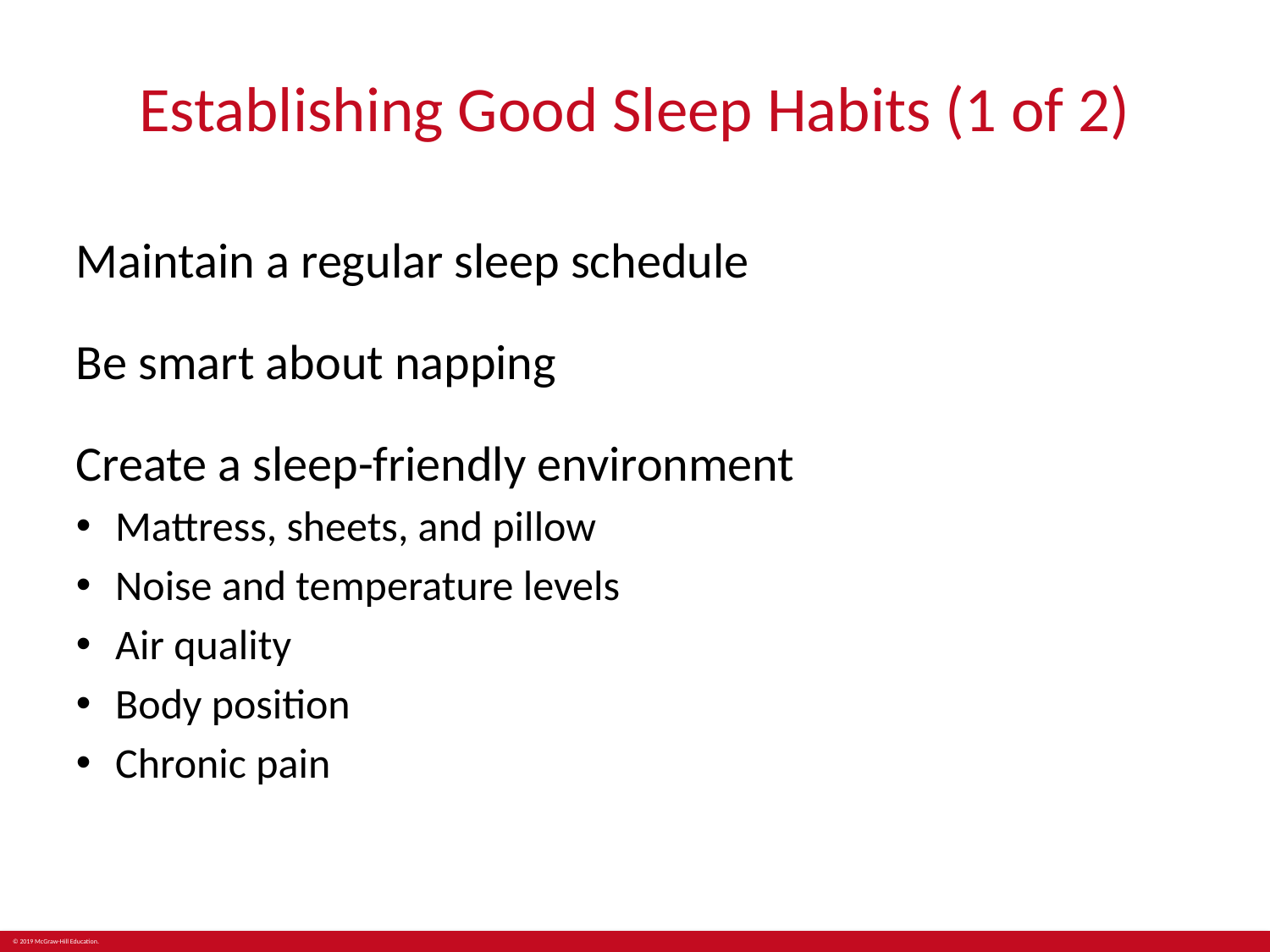

# Establishing Good Sleep Habits (1 of 2)
Maintain a regular sleep schedule
Be smart about napping
Create a sleep-friendly environment
Mattress, sheets, and pillow
Noise and temperature levels
Air quality
Body position
Chronic pain